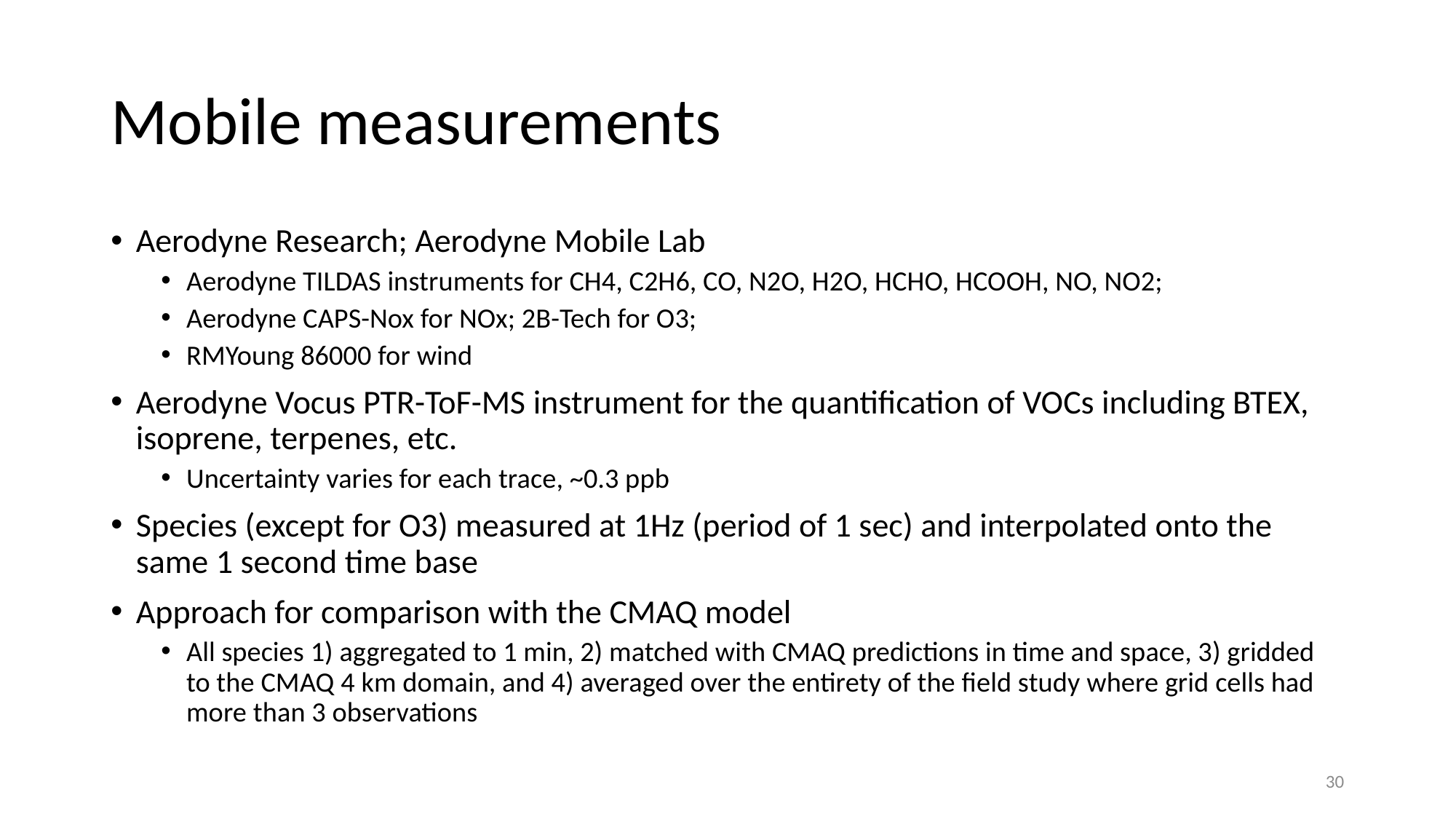

# Mobile measurements
Aerodyne Research; Aerodyne Mobile Lab
Aerodyne TILDAS instruments for CH4, C2H6, CO, N2O, H2O, HCHO, HCOOH, NO, NO2;
Aerodyne CAPS-Nox for NOx; 2B-Tech for O3;
RMYoung 86000 for wind
Aerodyne Vocus PTR-ToF-MS instrument for the quantification of VOCs including BTEX, isoprene, terpenes, etc.
Uncertainty varies for each trace, ~0.3 ppb
Species (except for O3) measured at 1Hz (period of 1 sec) and interpolated onto the same 1 second time base
Approach for comparison with the CMAQ model
All species 1) aggregated to 1 min, 2) matched with CMAQ predictions in time and space, 3) gridded to the CMAQ 4 km domain, and 4) averaged over the entirety of the field study where grid cells had more than 3 observations

30